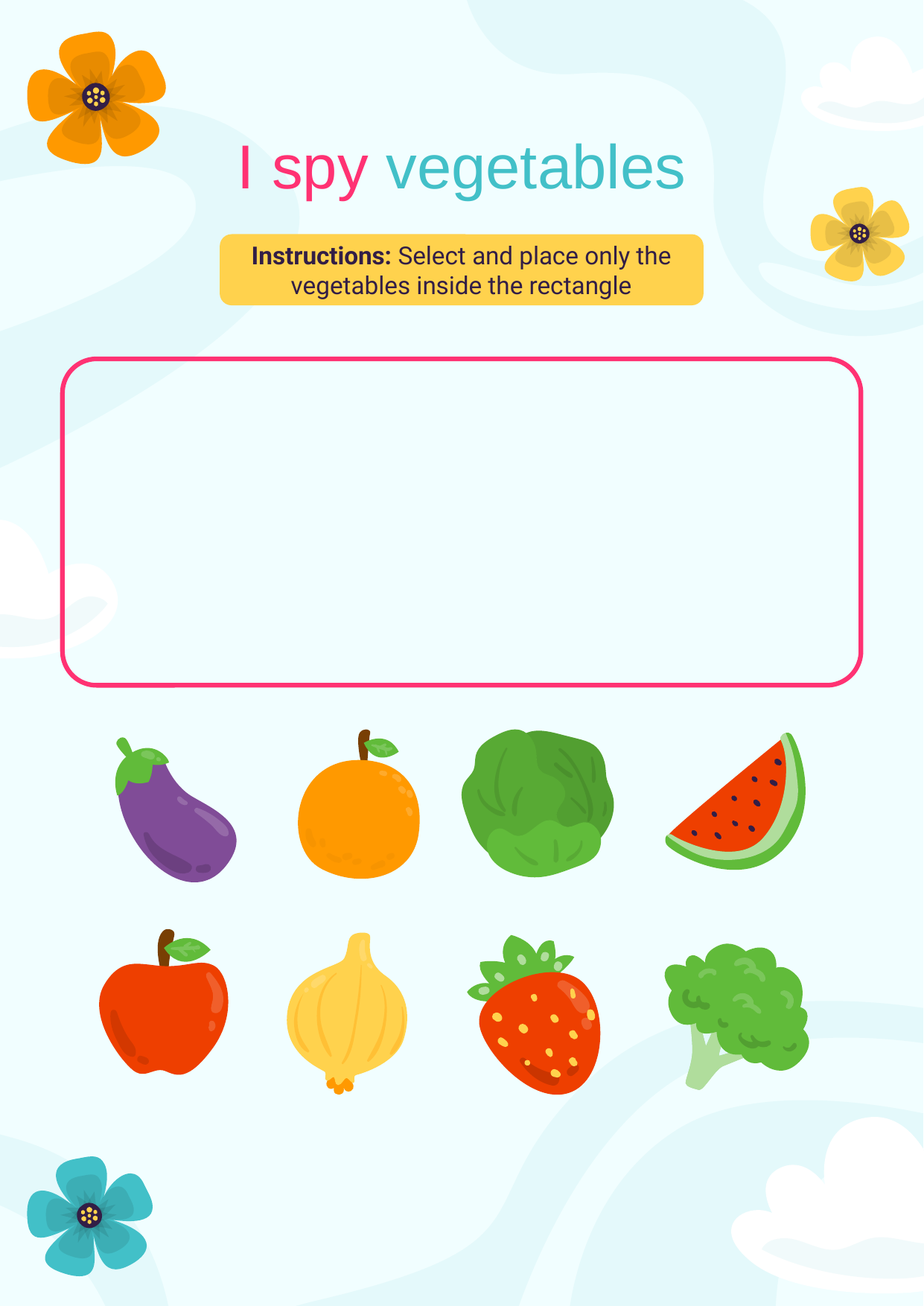

# I spy vegetables

Instructions: Select and place only the vegetables inside the rectangle